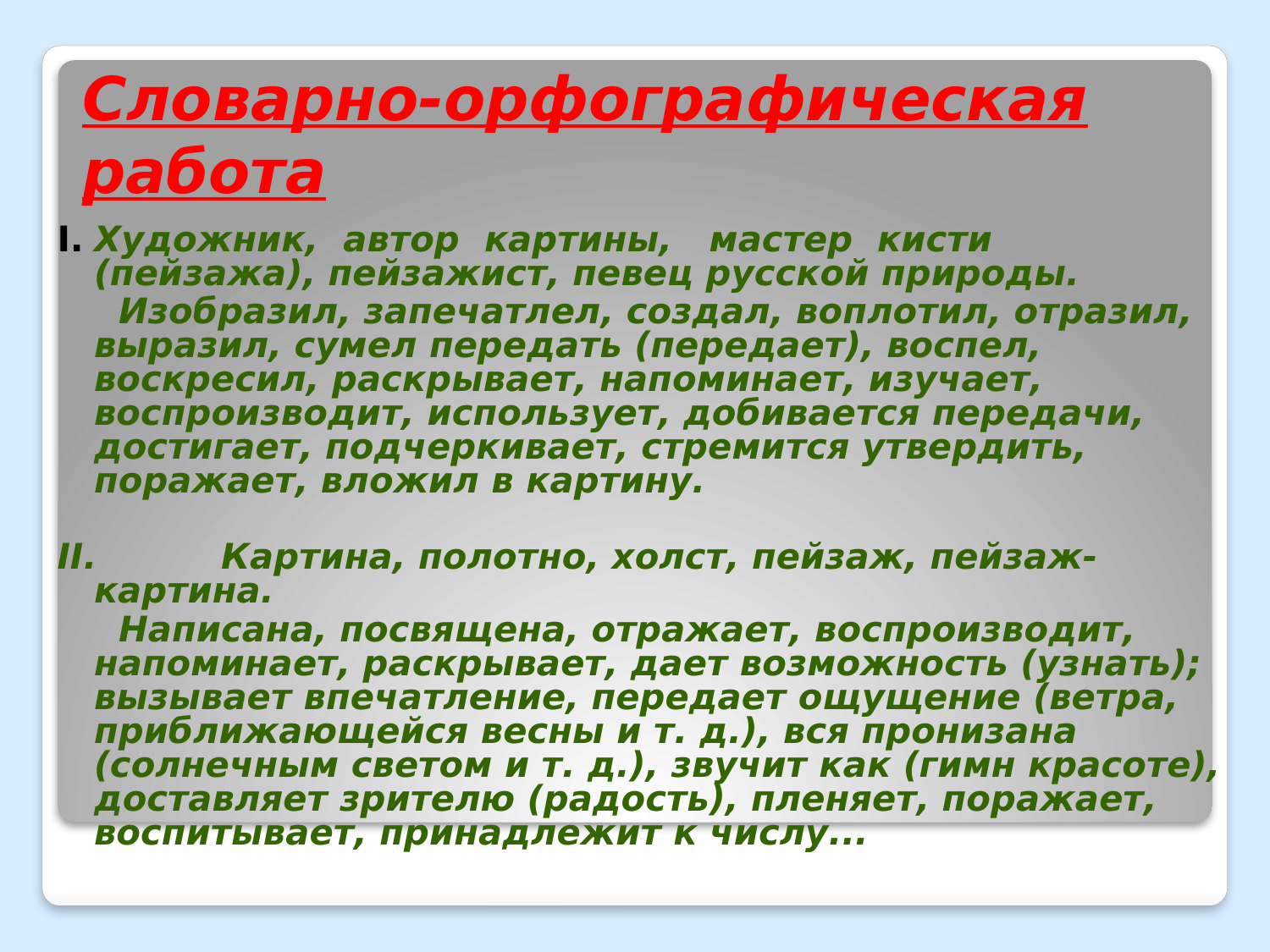

# Словарно-орфографическая работа
I.	Художник,  автор  картины,   мастер  кисти (пейзажа), пейзажист, певец русской природы.
     Изобразил, запечатлел, создал, воплотил, отразил, выразил, сумел передать (передает), воспел, воскресил, раскрывает, напоминает, изучает, воспроизводит, использует, добивается передачи, достигает, подчеркивает, стремится утвердить, поражает, вложил в картину.

II.	Картина, полотно, холст, пейзаж, пейзаж-картина.
     Написана, посвящена, отражает, воспроизводит, напоминает, раскрывает, дает возможность (узнать); вызывает впечатление, передает ощущение (ветра, приближающейся весны и т. д.), вся пронизана (солнечным светом и т. д.), звучит как (гимн красоте), доставляет зрителю (радость), пленяет, поражает, воспитывает, принадлежит к числу...